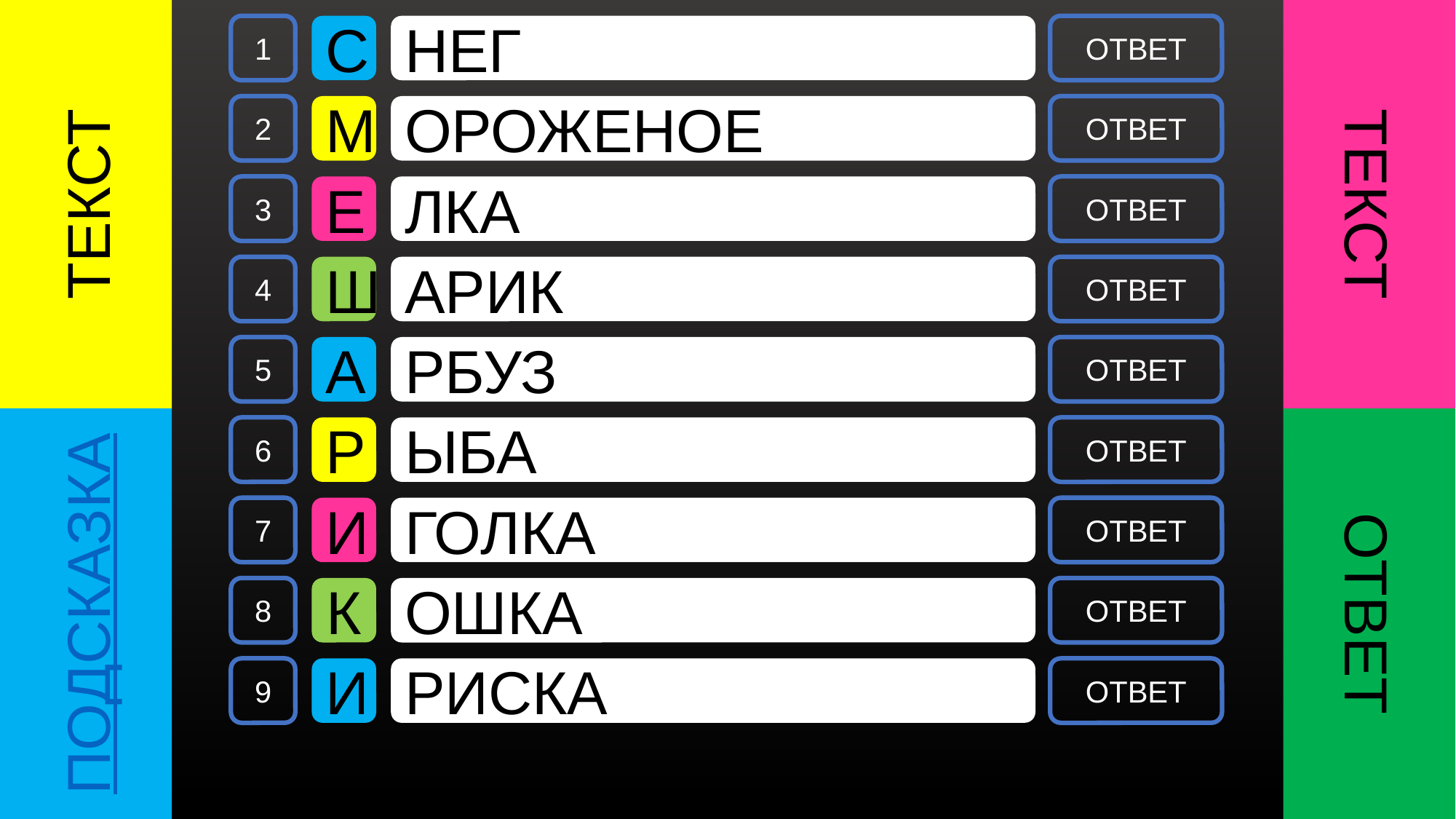

ТЕКСТ
ТЕКСТ
1
С
НЕГ
ОТВЕТ
2
М
ОРОЖЕНОЕ
ОТВЕТ
3
Е
ЛКА
ОТВЕТ
4
Ш
АРИК
ОТВЕТ
5
А
РБУЗ
ОТВЕТ
ПОДСКАЗКА
ОТВЕТ
6
Р
ЫБА
ОТВЕТ
7
И
ГОЛКА
ОТВЕТ
8
К
ОШКА
ОТВЕТ
9
И
РИСКА
ОТВЕТ